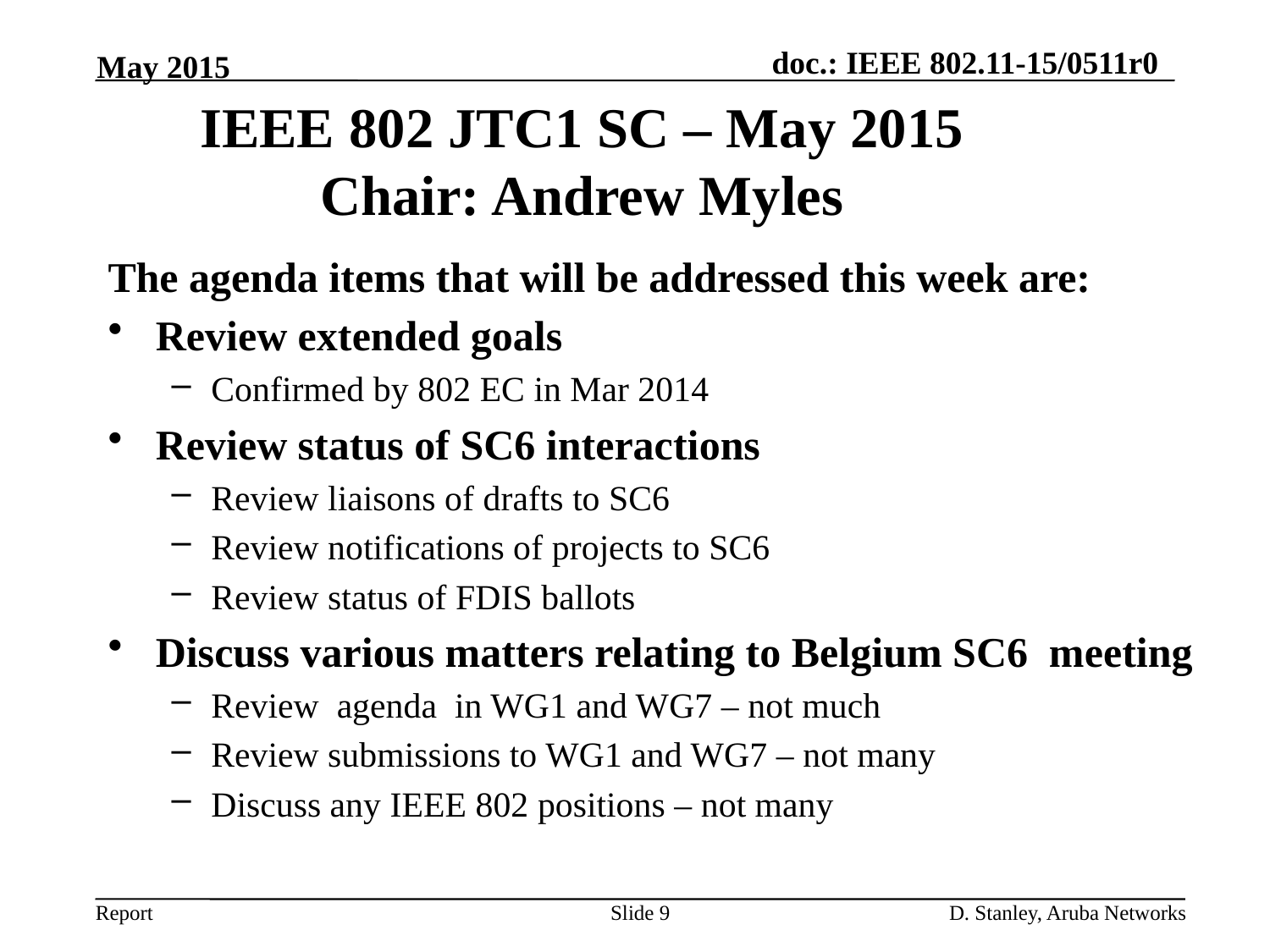

May 2015
IEEE 802 JTC1 SC – May 2015
Chair: Andrew Myles
The agenda items that will be addressed this week are:
Review extended goals
Confirmed by 802 EC in Mar 2014
Review status of SC6 interactions
Review liaisons of drafts to SC6
Review notifications of projects to SC6
Review status of FDIS ballots
Discuss various matters relating to Belgium SC6  meeting
Review  agenda  in WG1 and WG7 – not much
Review submissions to WG1 and WG7 – not many
Discuss any IEEE 802 positions – not many
Slide 9
D. Stanley, Aruba Networks